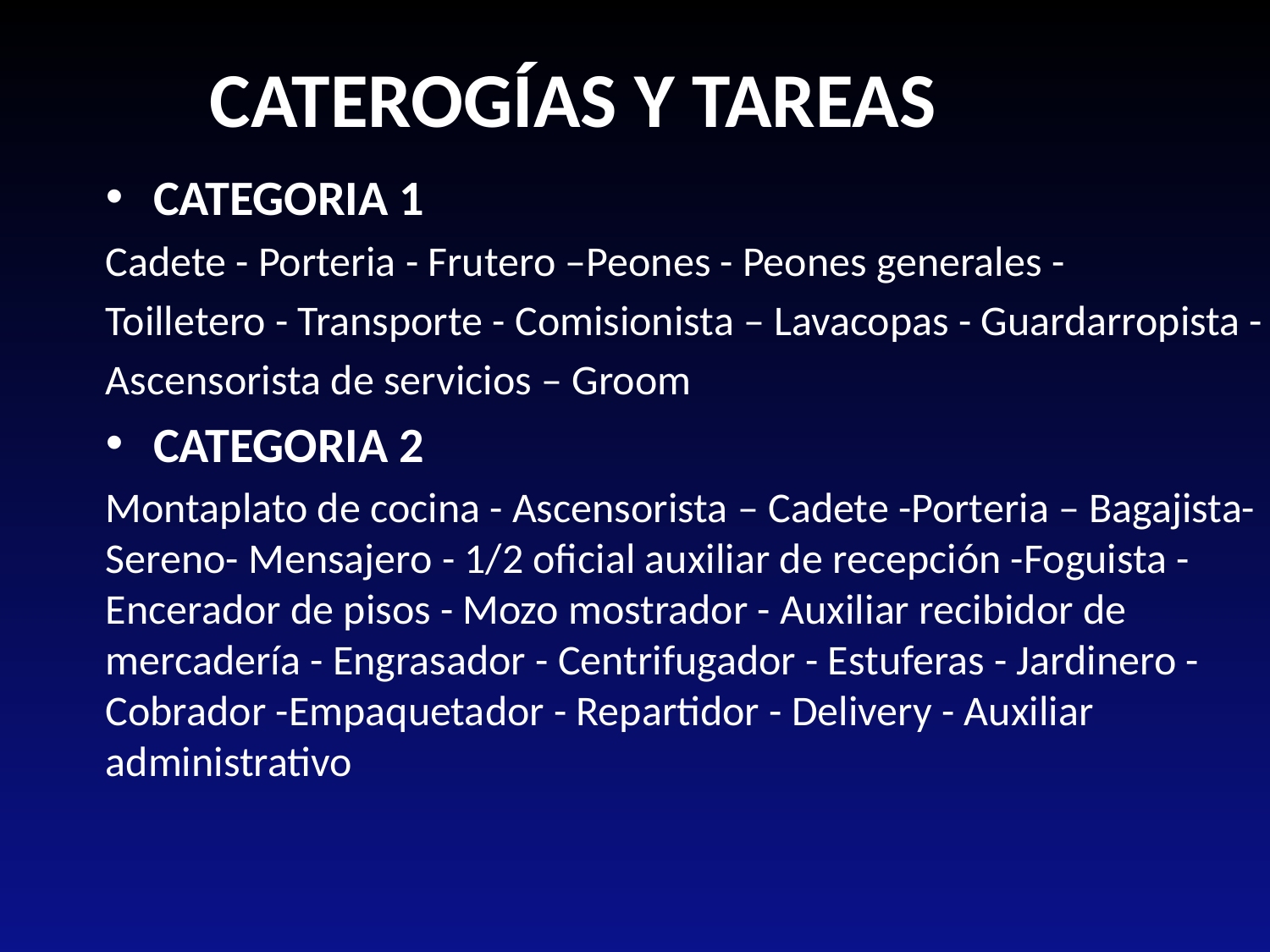

CATEROGÍAS Y TAREAS
CATEGORIA 1
Cadete - Porteria - Frutero –Peones - Peones generales -
Toilletero - Transporte - Comisionista – Lavacopas - Guardarropista -
Ascensorista de servicios – Groom
CATEGORIA 2
Montaplato de cocina - Ascensorista – Cadete -Porteria – Bagajista- Sereno- Mensajero - 1/2 oficial auxiliar de recepción -Foguista - Encerador de pisos - Mozo mostrador - Auxiliar recibidor de mercadería - Engrasador - Centrifugador - Estuferas - Jardinero - Cobrador -Empaquetador - Repartidor - Delivery - Auxiliar administrativo